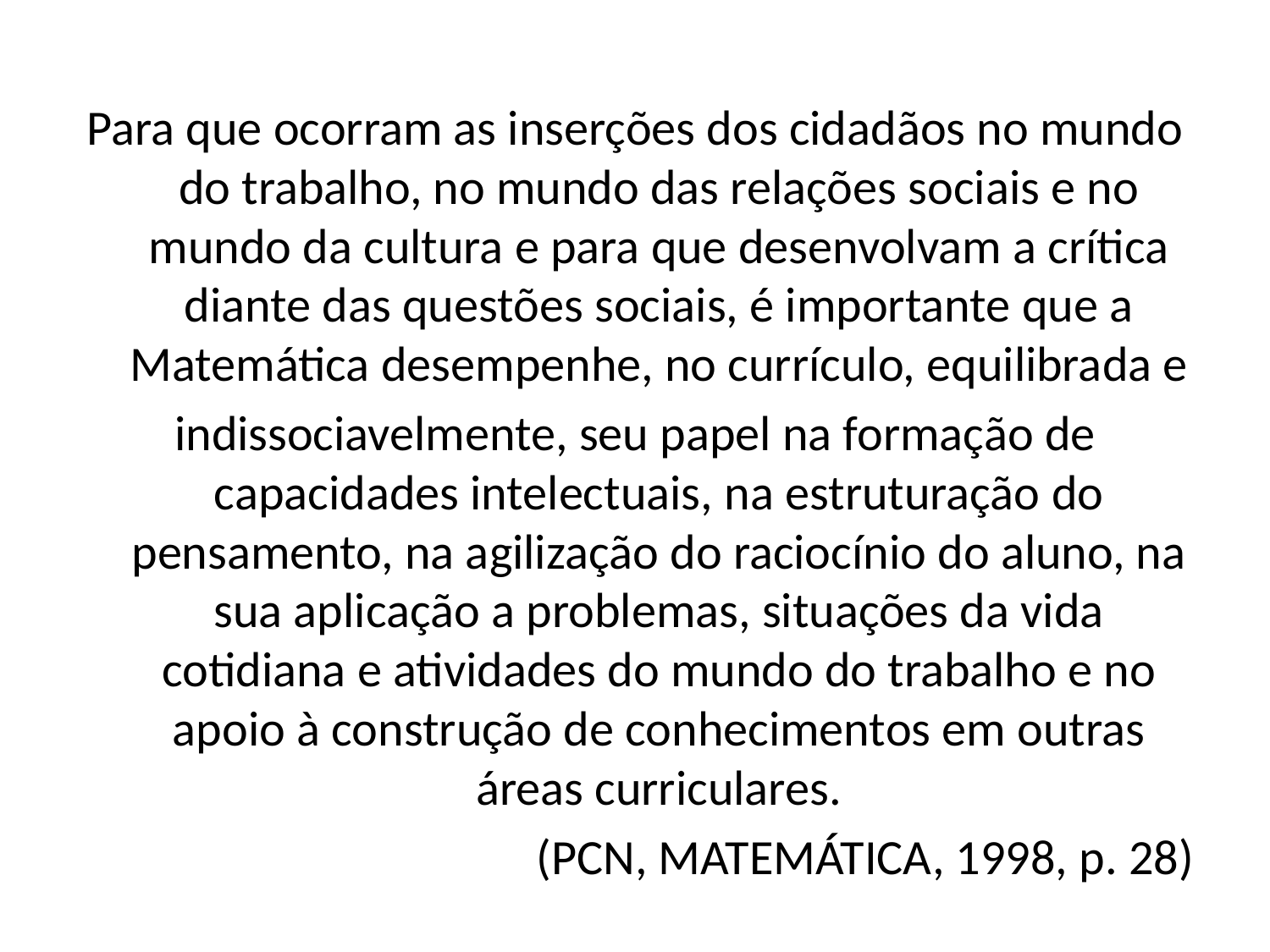

Para que ocorram as inserções dos cidadãos no mundo do trabalho, no mundo das relações sociais e no mundo da cultura e para que desenvolvam a crítica diante das questões sociais, é importante que a Matemática desempenhe, no currículo, equilibrada e
indissociavelmente, seu papel na formação de capacidades intelectuais, na estruturação do pensamento, na agilização do raciocínio do aluno, na sua aplicação a problemas, situações da vida cotidiana e atividades do mundo do trabalho e no apoio à construção de conhecimentos em outras áreas curriculares.
(PCN, MATEMÁTICA, 1998, p. 28)